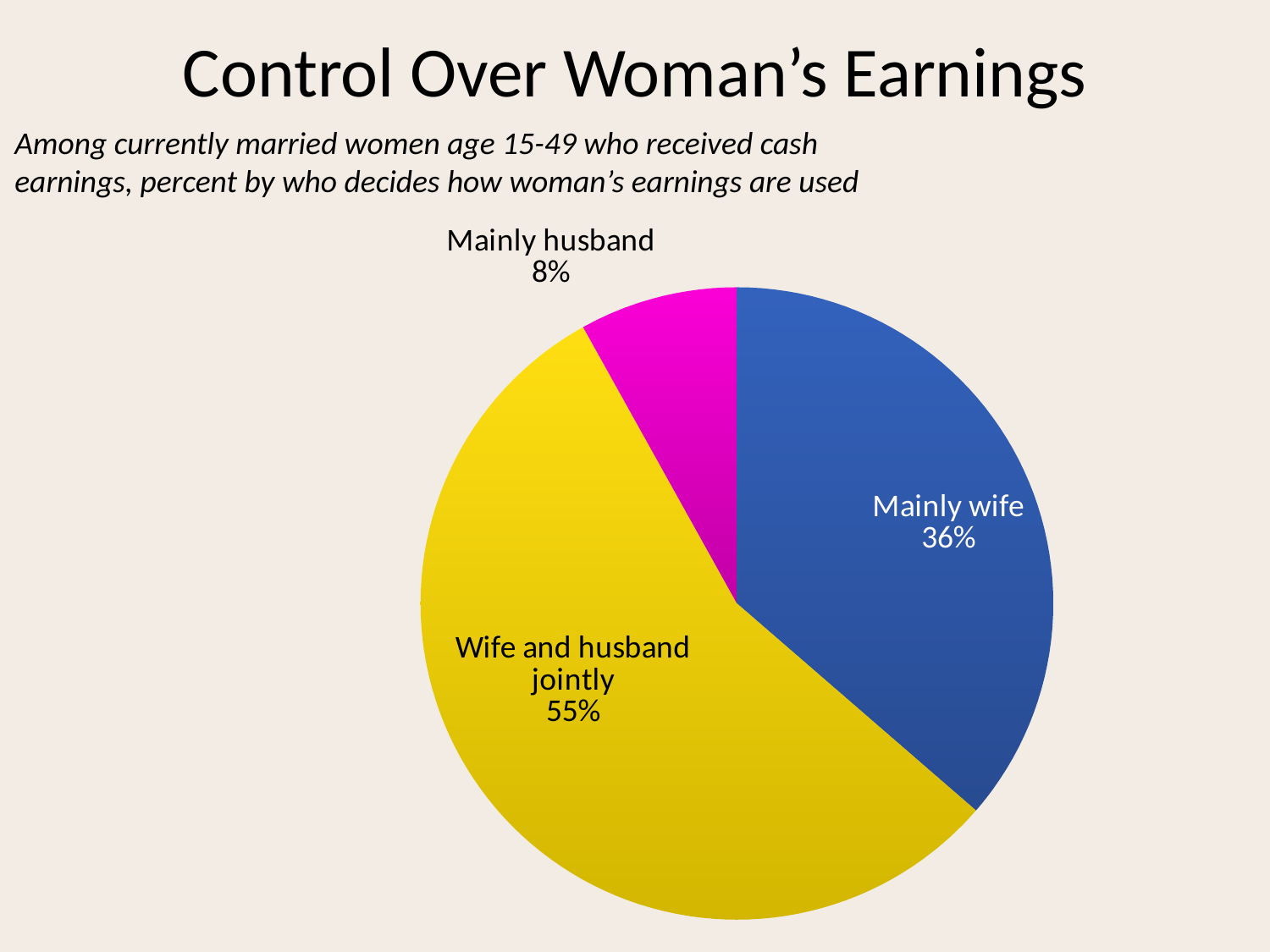

# Control Over Woman’s Earnings
Among currently married women age 15-49 who received cash earnings, percent by who decides how woman’s earnings are used

### Chart

| Category | Sales |
|---|---|
| Mainly wife | 36.0 |
| Wife and husband jointly | 55.0 |
| Mainly husband | 8.0 |